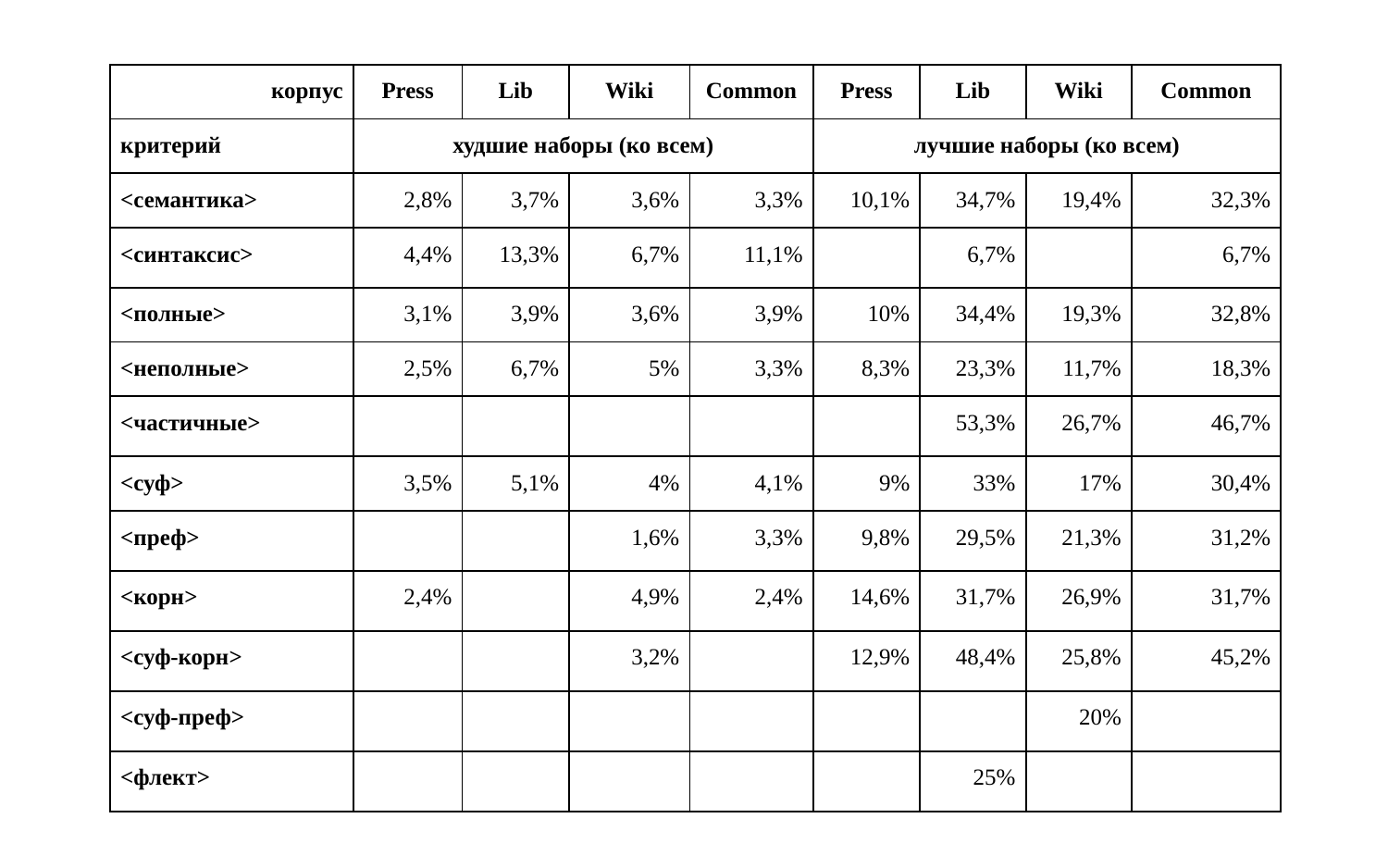

| корпус | Press | Lib | Wiki | Common | Press | Lib | Wiki | Common |
| --- | --- | --- | --- | --- | --- | --- | --- | --- |
| критерий | худшие наборы (ко всем) |  |  |  | лучшие наборы (ко всем) |  |  |  |
| <семантика> | 2,8% | 3,7% | 3,6% | 3,3% | 10,1% | 34,7% | 19,4% | 32,3% |
| <синтаксис> | 4,4% | 13,3% | 6,7% | 11,1% |  | 6,7% |  | 6,7% |
| <полные> | 3,1% | 3,9% | 3,6% | 3,9% | 10% | 34,4% | 19,3% | 32,8% |
| <неполные> | 2,5% | 6,7% | 5% | 3,3% | 8,3% | 23,3% | 11,7% | 18,3% |
| <частичные> |  |  |  |  |  | 53,3% | 26,7% | 46,7% |
| <суф> | 3,5% | 5,1% | 4% | 4,1% | 9% | 33% | 17% | 30,4% |
| <преф> |  |  | 1,6% | 3,3% | 9,8% | 29,5% | 21,3% | 31,2% |
| <корн> | 2,4% |  | 4,9% | 2,4% | 14,6% | 31,7% | 26,9% | 31,7% |
| <суф-корн> |  |  | 3,2% |  | 12,9% | 48,4% | 25,8% | 45,2% |
| <суф-преф> |  |  |  |  |  |  | 20% |  |
| <флект> |  |  |  |  |  | 25% |  |  |